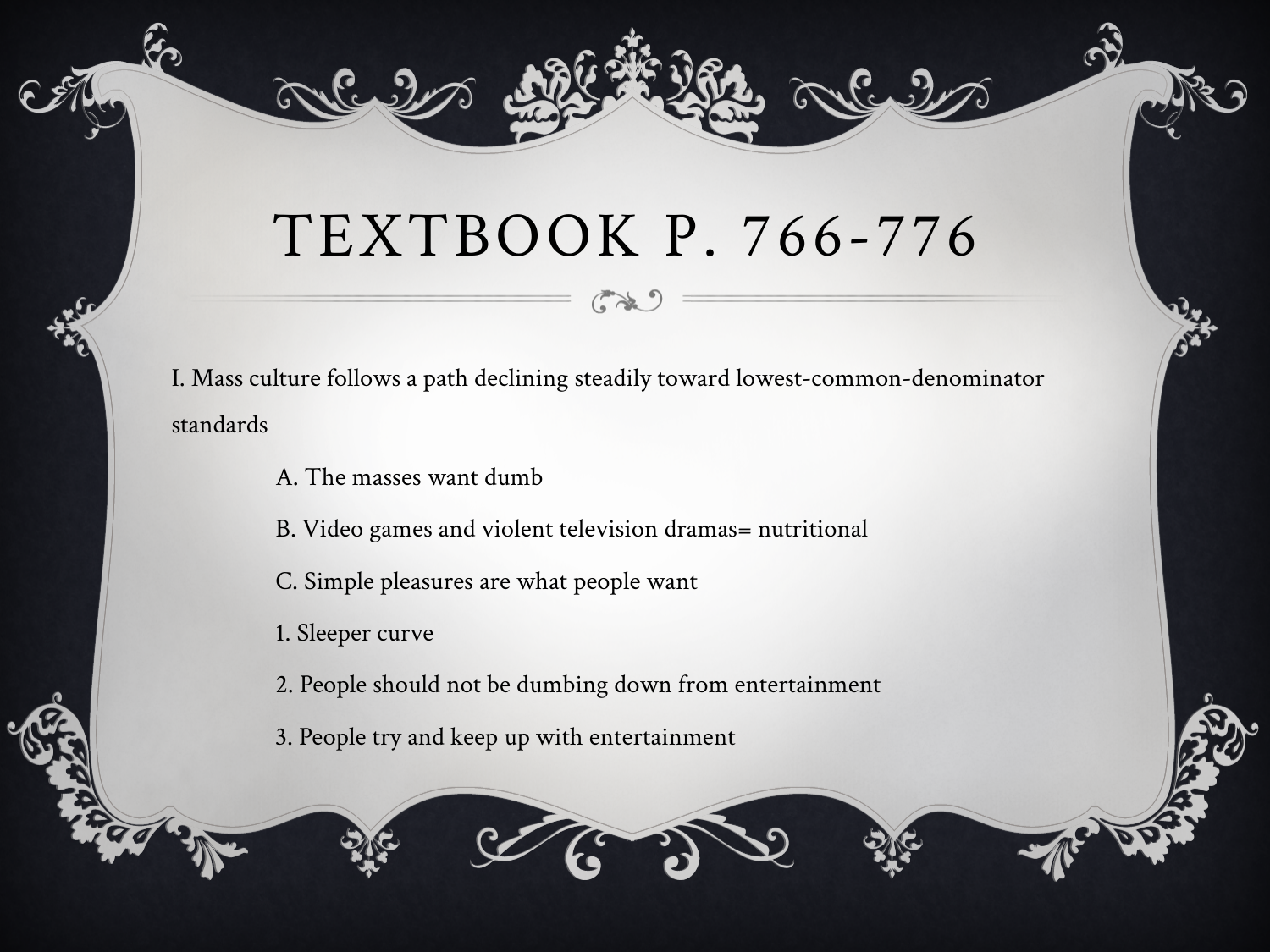

# Textbook P. 766-776
I. Mass culture follows a path declining steadily toward lowest-common-denominator standards
	A. The masses want dumb
	B. Video games and violent television dramas= nutritional
	C. Simple pleasures are what people want
		1. Sleeper curve
		2. People should not be dumbing down from entertainment
		3. People try and keep up with entertainment